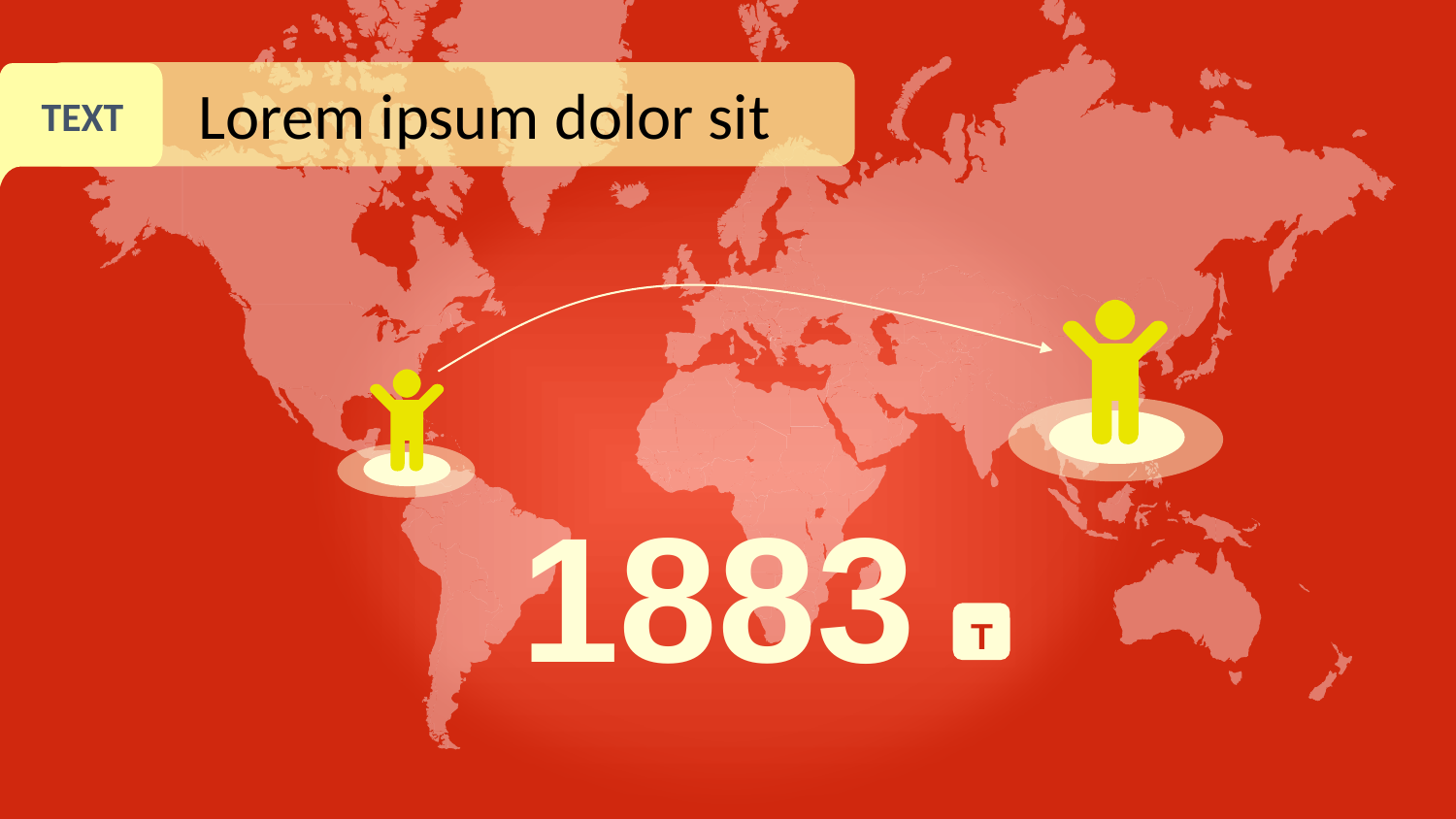

Lorem ipsum dolor sit
TEXT

1883

T